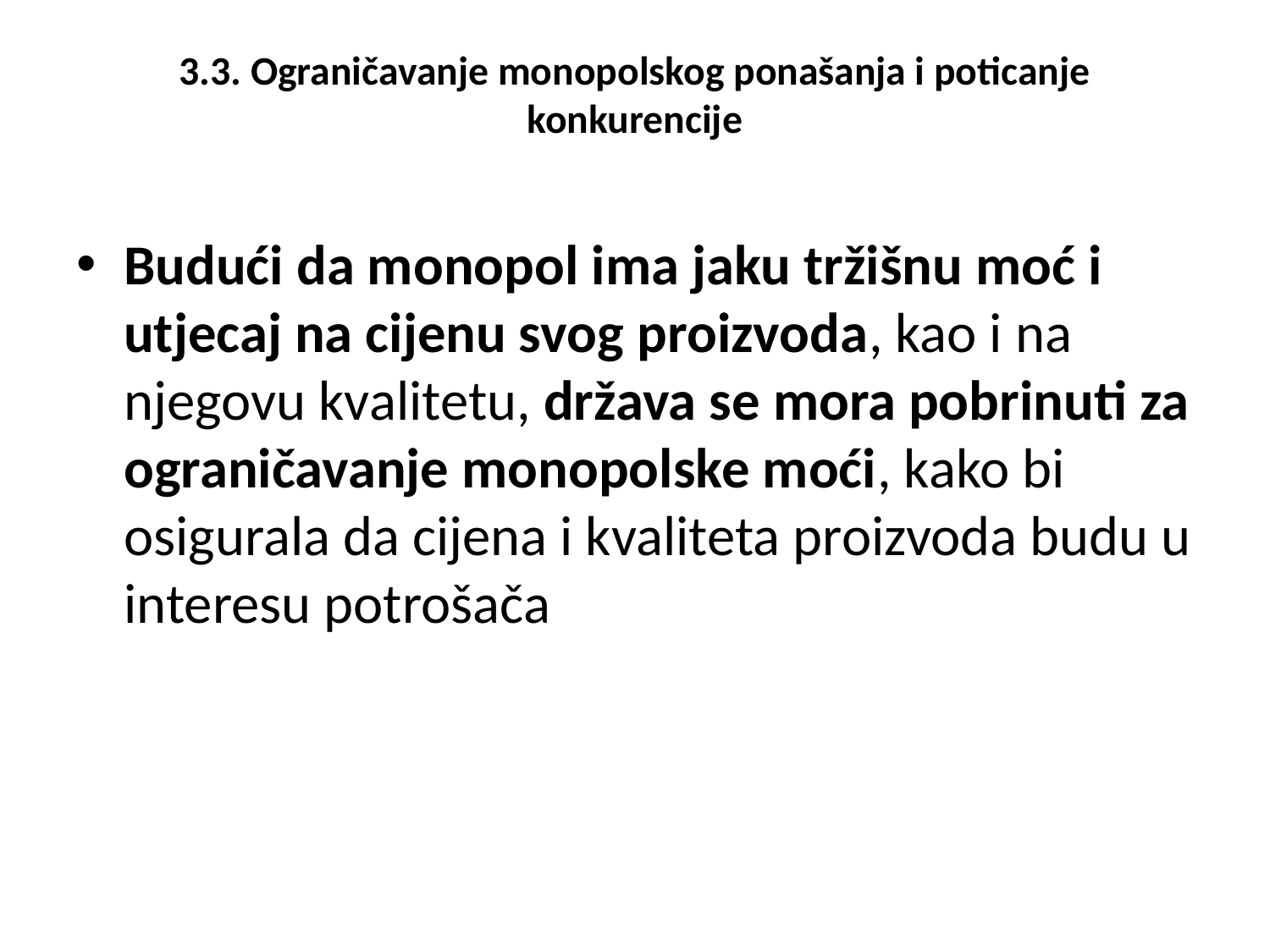

# 3.3. Ograničavanje monopolskog ponašanja i poticanje konkurencije
Budući da monopol ima jaku tržišnu moć i utjecaj na cijenu svog proizvoda, kao i na njegovu kvalitetu, država se mora pobrinuti za ograničavanje monopolske moći, kako bi osigurala da cijena i kvaliteta proizvoda budu u interesu potrošača